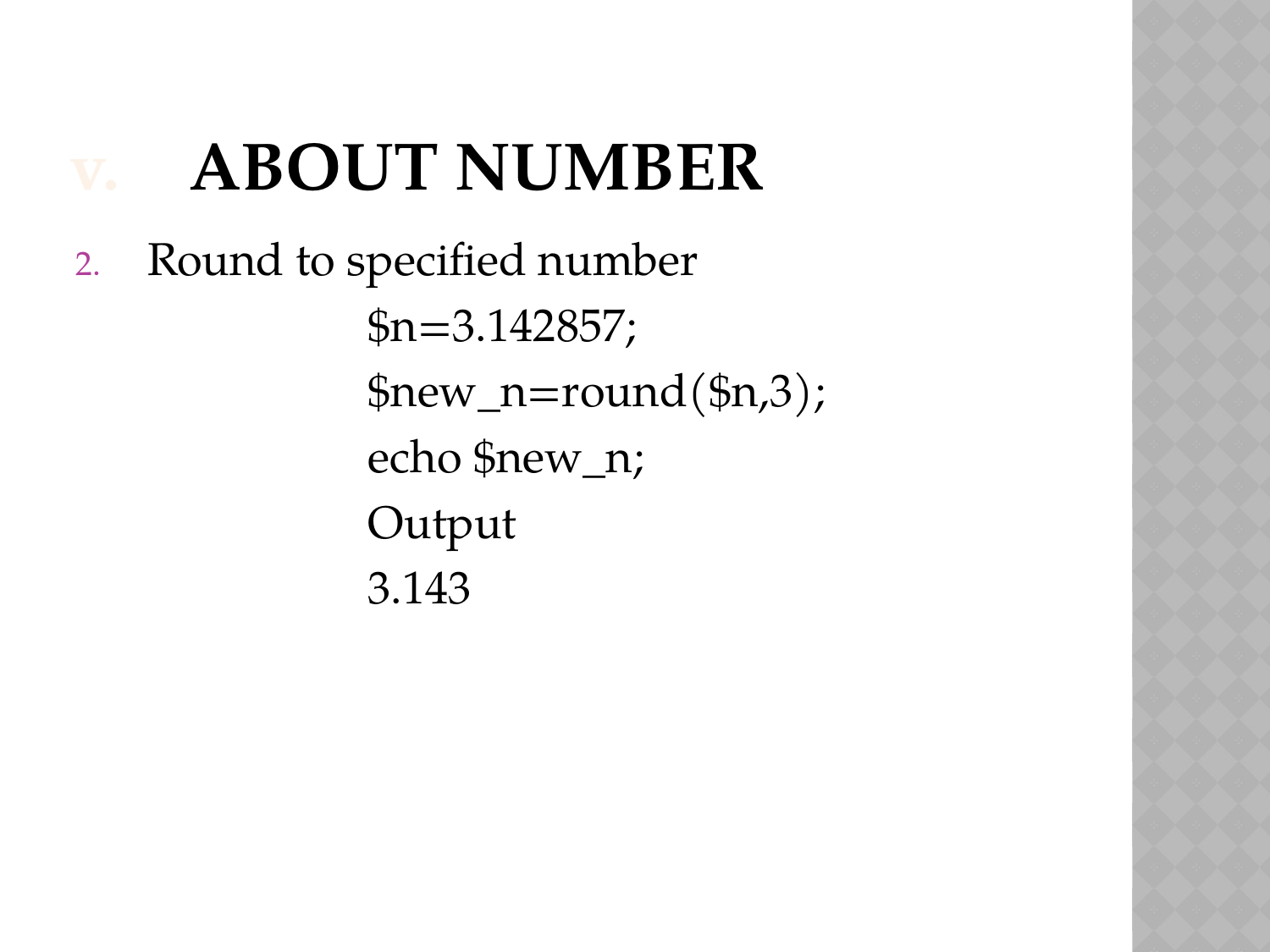

# About Number
Round to specified number
			$n=3.142857;
			$new_n=round($n,3);
			echo $new_n;
			Output
			3.143